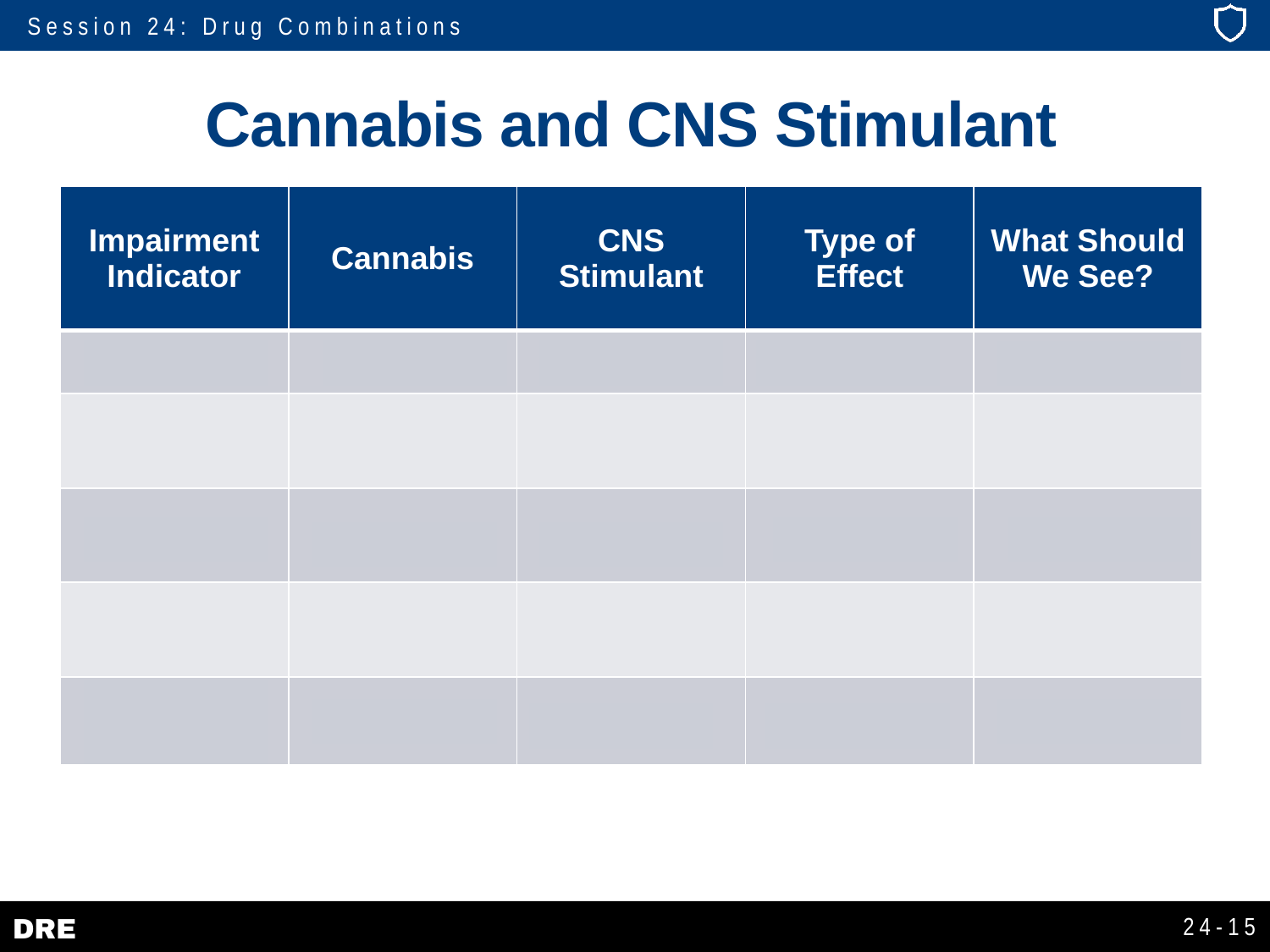

# Cannabis and CNS Stimulant
| Impairment Indicator | Cannabis | CNS Stimulant | Type of Effect | What Should We See? |
| --- | --- | --- | --- | --- |
| HGN | None | None | Null | No HGN |
| VGN | None | None | Null | No VGN |
| LOC | Present | None | Overlapping | LOC |
| Pupil Size | Dilated (6) | Dilated | Overlapping or Additive | Dilated |
| Reaction to Light | Normal | Slow | Overlapping | Slow |

 (6) Pupil Size Possibly Normal.

24-15